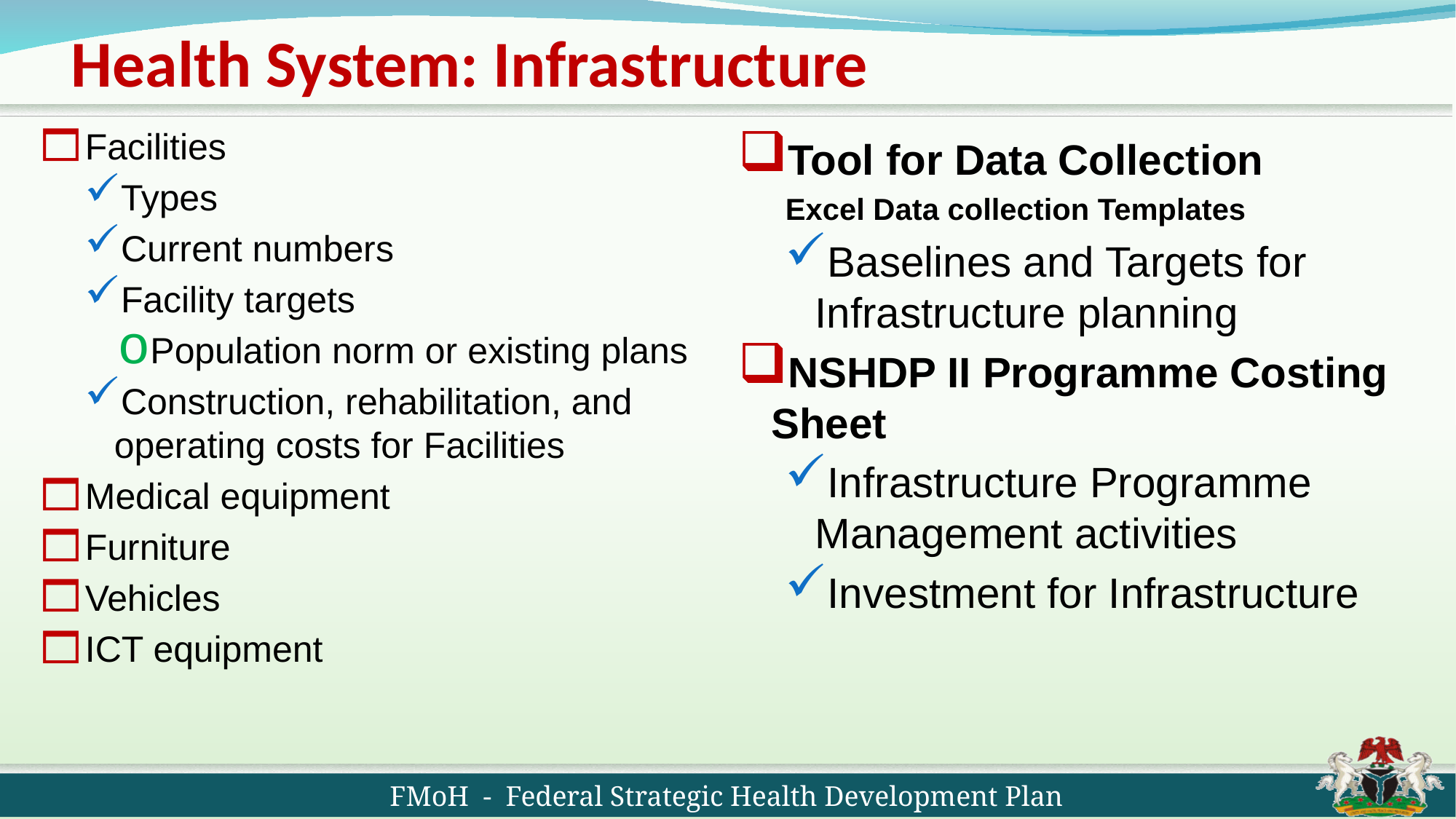

# Health System: Infrastructure
Facilities
Types
Current numbers
Facility targets
Population norm or existing plans
Construction, rehabilitation, and operating costs for Facilities
Medical equipment
Furniture
Vehicles
ICT equipment
Tool for Data Collection
Excel Data collection Templates
Baselines and Targets for Infrastructure planning
NSHDP II Programme Costing Sheet
Infrastructure Programme Management activities
Investment for Infrastructure